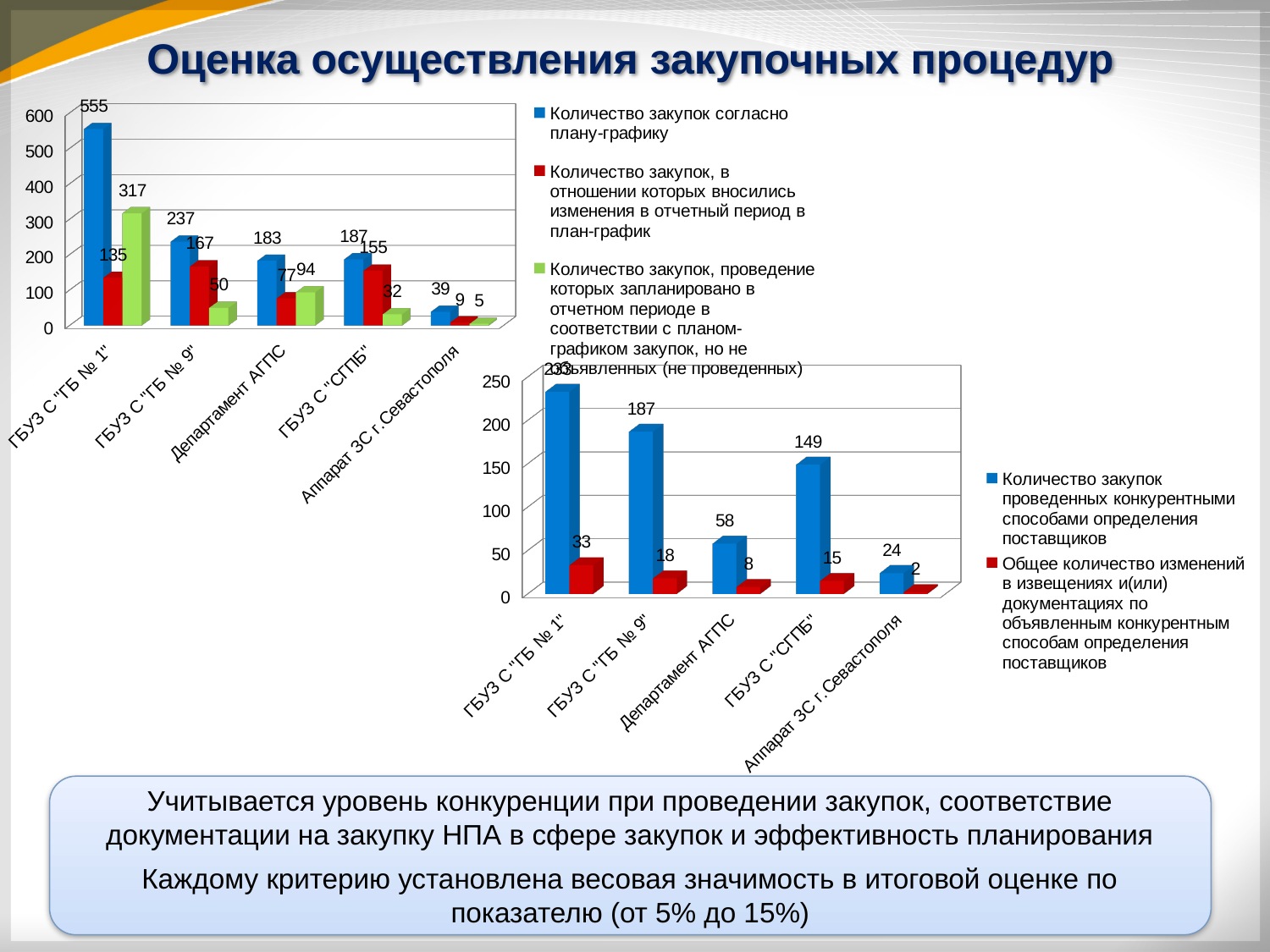

Оценка осуществления закупочных процедур

[unsupported chart]

[unsupported chart]

Учитывается уровень конкуренции при проведении закупок, соответствие документации на закупку НПА в сфере закупок и эффективность планирования
Каждому критерию установлена весовая значимость в итоговой оценке по показателю (от 5% до 15%)